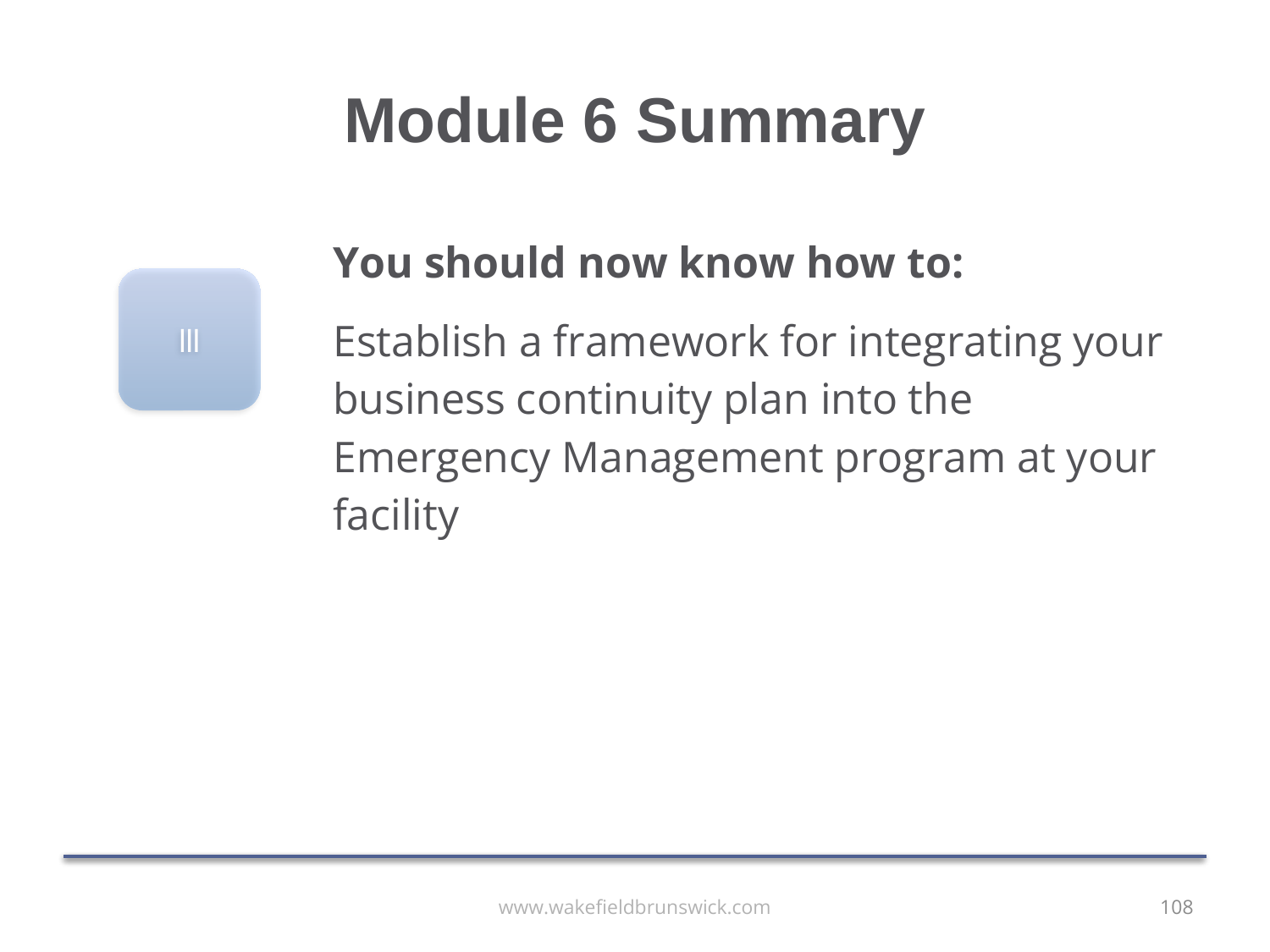

# Module 6 Summary
You should now know how to:
Establish a framework for integrating your business continuity plan into the Emergency Management program at your facility
lll
www.wakefieldbrunswick.com
108